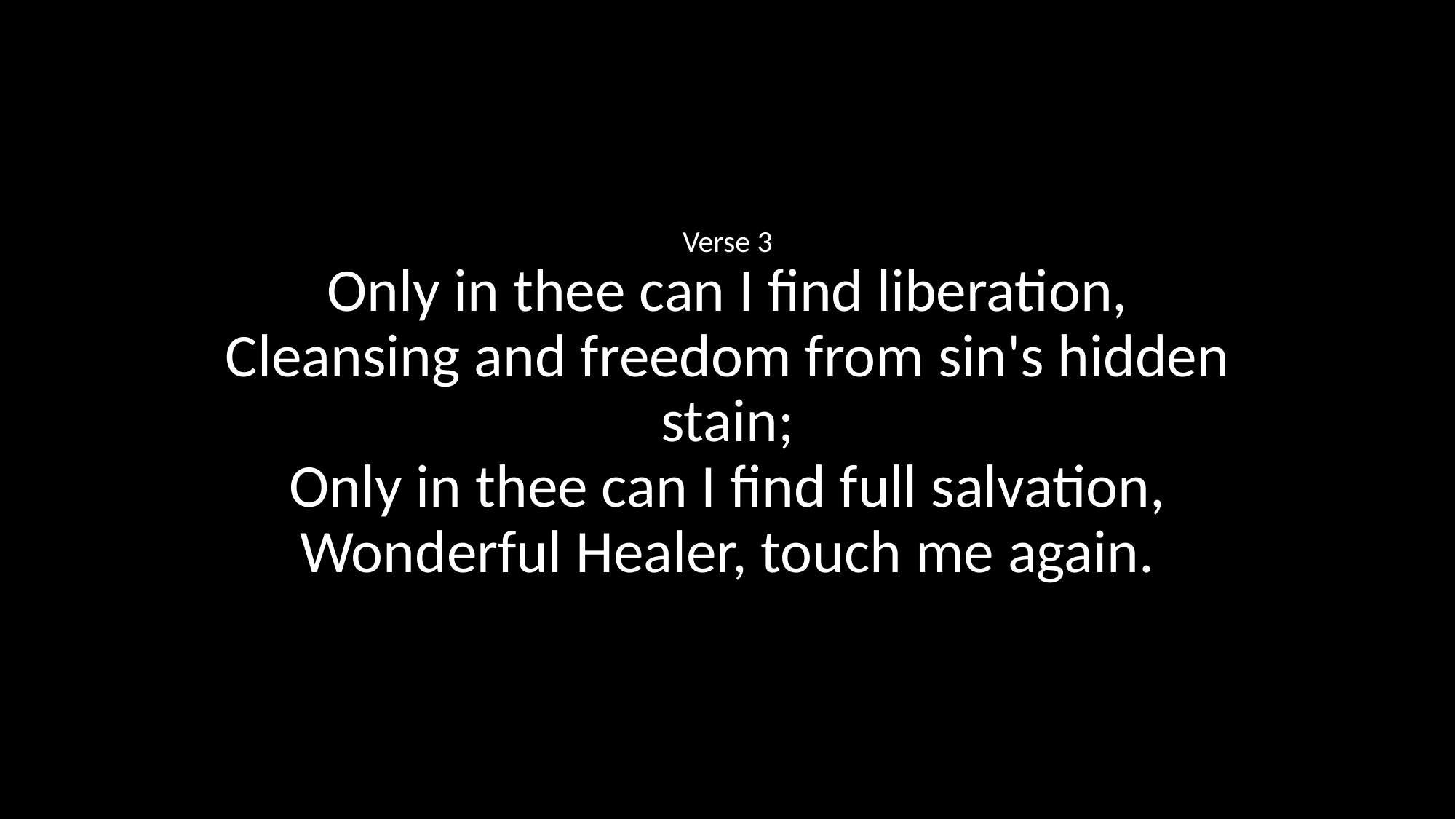

Verse 3
Only in thee can I find liberation,
Cleansing and freedom from sin's hidden stain;
Only in thee can I find full salvation,
Wonderful Healer, touch me again.